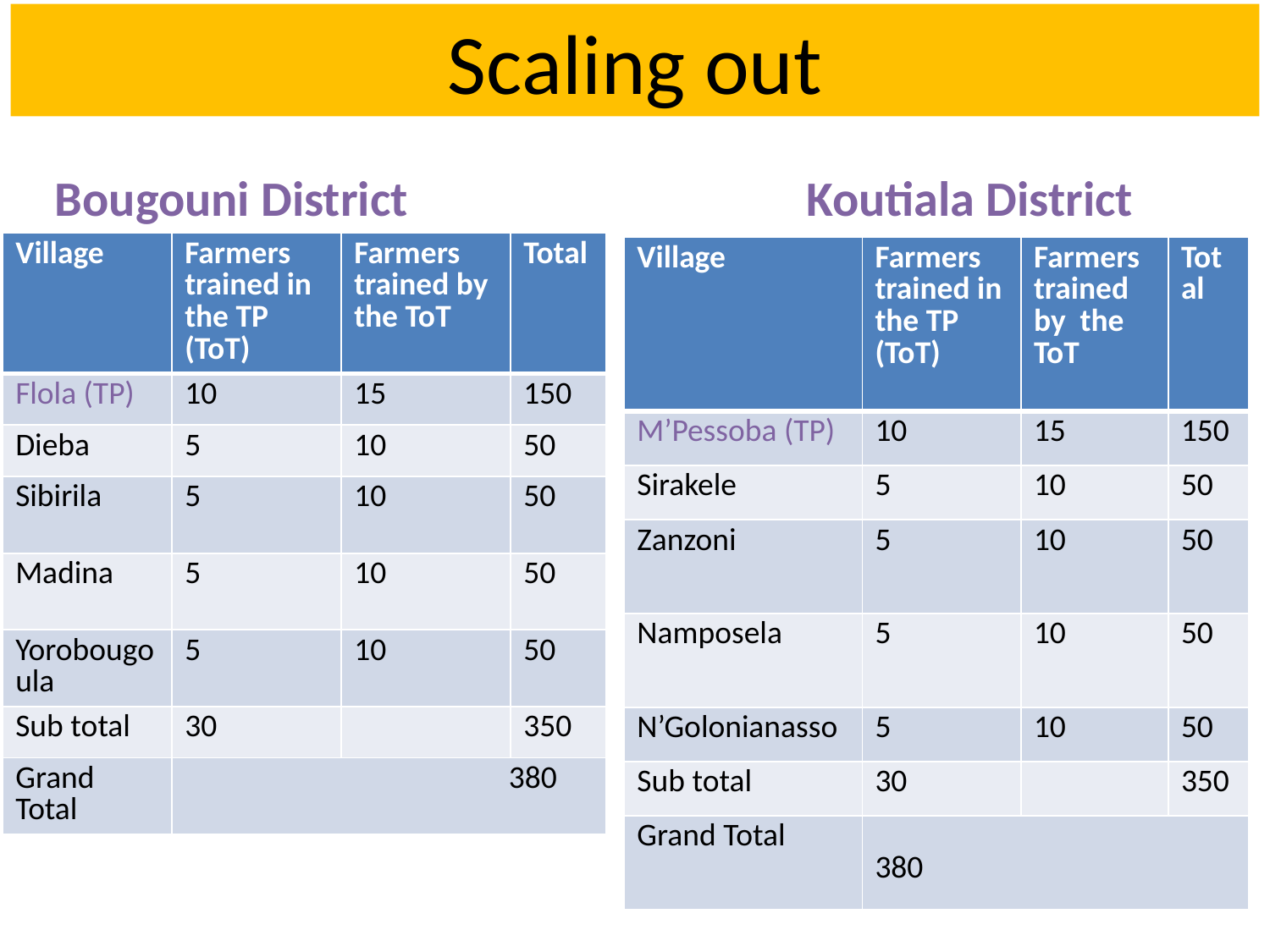

# Scaling out
Bougouni District
Koutiala District
| Village | Farmers trained in the TP (ToT) | Farmers trained by the ToT | Total |
| --- | --- | --- | --- |
| Flola (TP) | 10 | 15 | 150 |
| Dieba | 5 | 10 | 50 |
| Sibirila | 5 | 10 | 50 |
| Madina | 5 | 10 | 50 |
| Yorobougoula | 5 | 10 | 50 |
| Sub total | 30 |  | 350 |
| Grand Total | 380 |  |  |
| Village | Farmers trained in the TP (ToT) | Farmers trained by the ToT | Total |
| --- | --- | --- | --- |
| M’Pessoba (TP) | 10 | 15 | 150 |
| Sirakele | 5 | 10 | 50 |
| Zanzoni | 5 | 10 | 50 |
| Namposela | 5 | 10 | 50 |
| N’Golonianasso | 5 | 10 | 50 |
| Sub total | 30 |  | 350 |
| Grand Total | 380 |  |  |